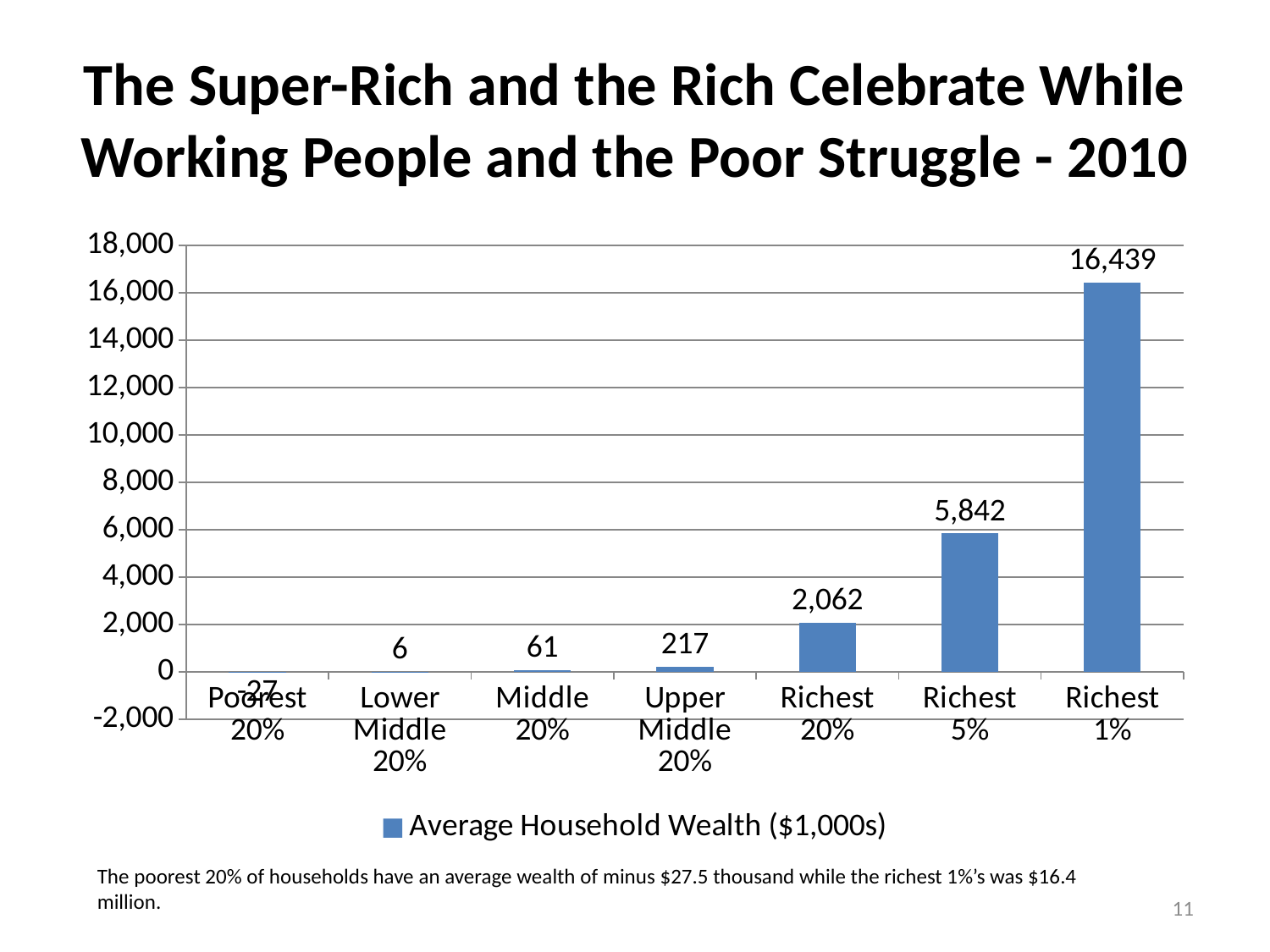

# The Super-Rich and the Rich Celebrate While Working People and the Poor Struggle - 2010

### Chart

| Category | Average Household Wealth ($1,000s) |
|---|---|
| Poorest 20% | -27.0 |
| Lower Middle 20% | 6.0 |
| Middle 20% | 61.0 |
| Upper Middle 20% | 217.0 |
| Richest 20% | 2062.0 |
| Richest 5% | 5842.0 |
| Richest 1% | 16439.0 |
The poorest 20% of households have an average wealth of minus $27.5 thousand while the richest 1%’s was $16.4 million.
11